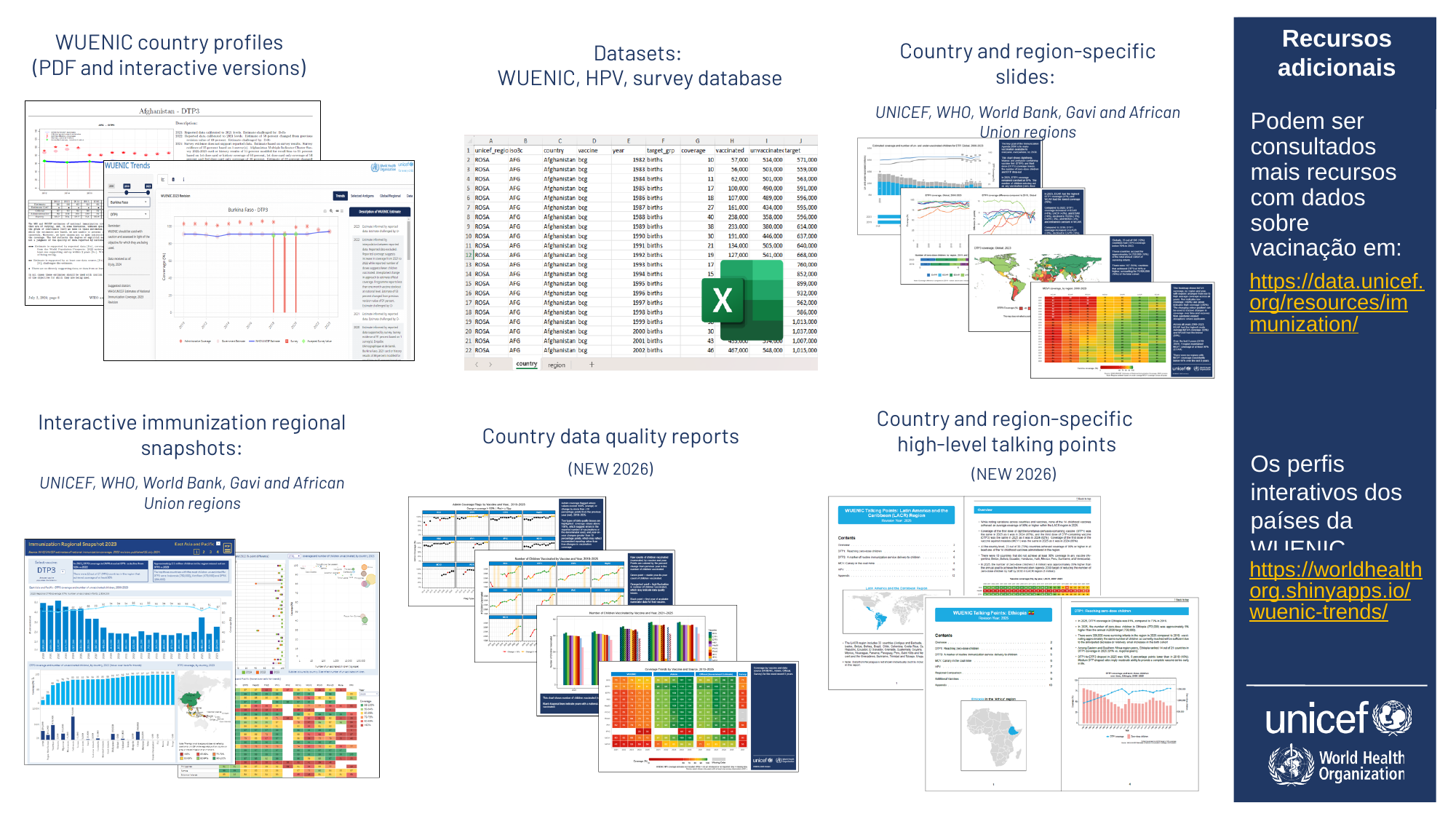

# Recursos adicionais
Podem ser consultados mais recursos com dados sobre vacinação em:

Os perfis interativos dos países da WUENIC podem ser consultados em:
https://data.unicef.org/resources/immunization/
https://worldhealthorg.shinyapps.io/wuenic-trends/